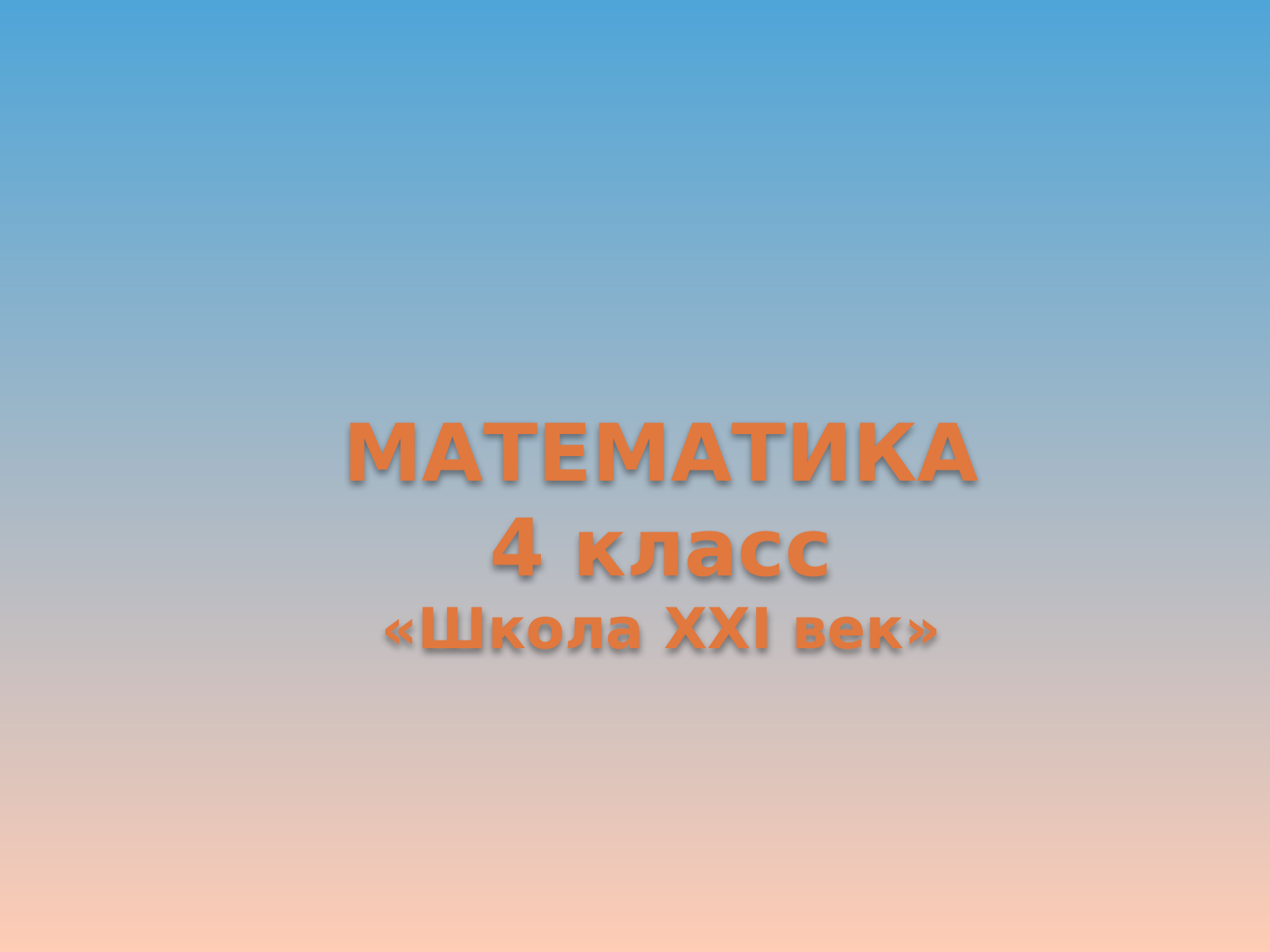

# МАТЕМАТИКА 4 класс «Школа XXI век»